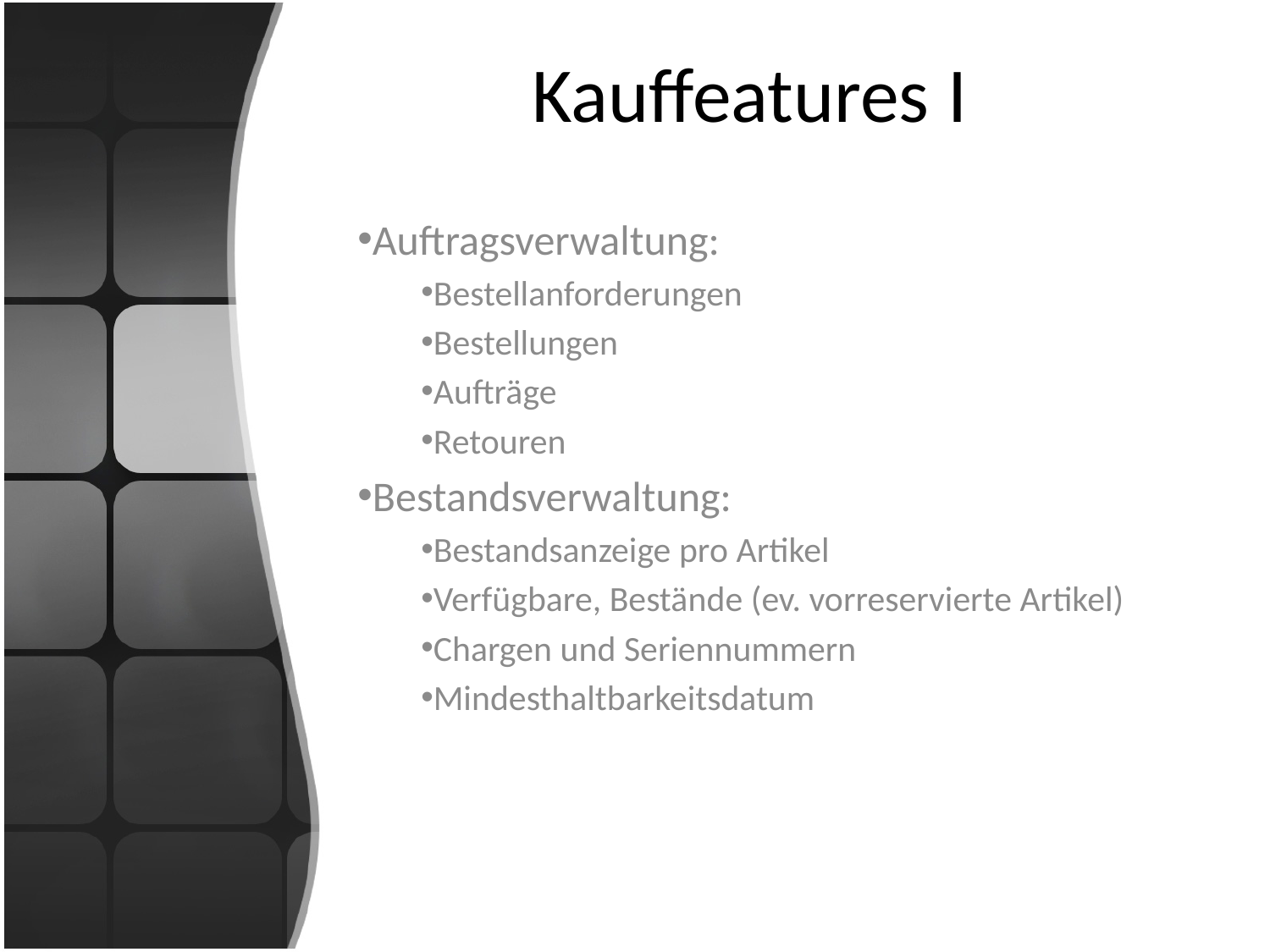

# Kauffeatures I
Auftragsverwaltung:
Bestellanforderungen
Bestellungen
Aufträge
Retouren
Bestandsverwaltung:
Bestandsanzeige pro Artikel
Verfügbare, Bestände (ev. vorreservierte Artikel)
Chargen und Seriennummern
Mindesthaltbarkeitsdatum